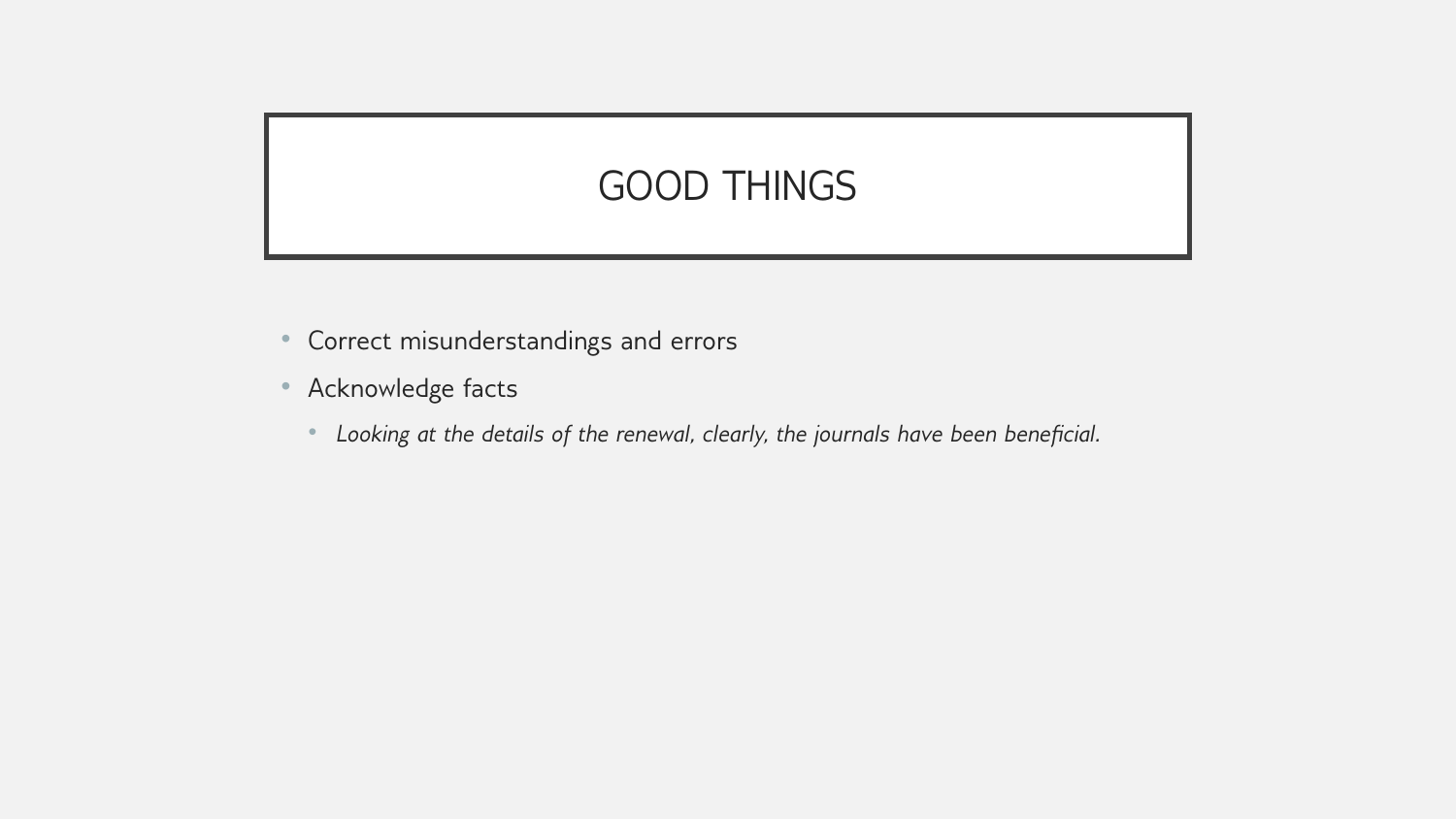

# GOOD THINGS
Correct misunderstandings and errors
Acknowledge facts
Looking at the details of the renewal, clearly, the journals have been beneficial.